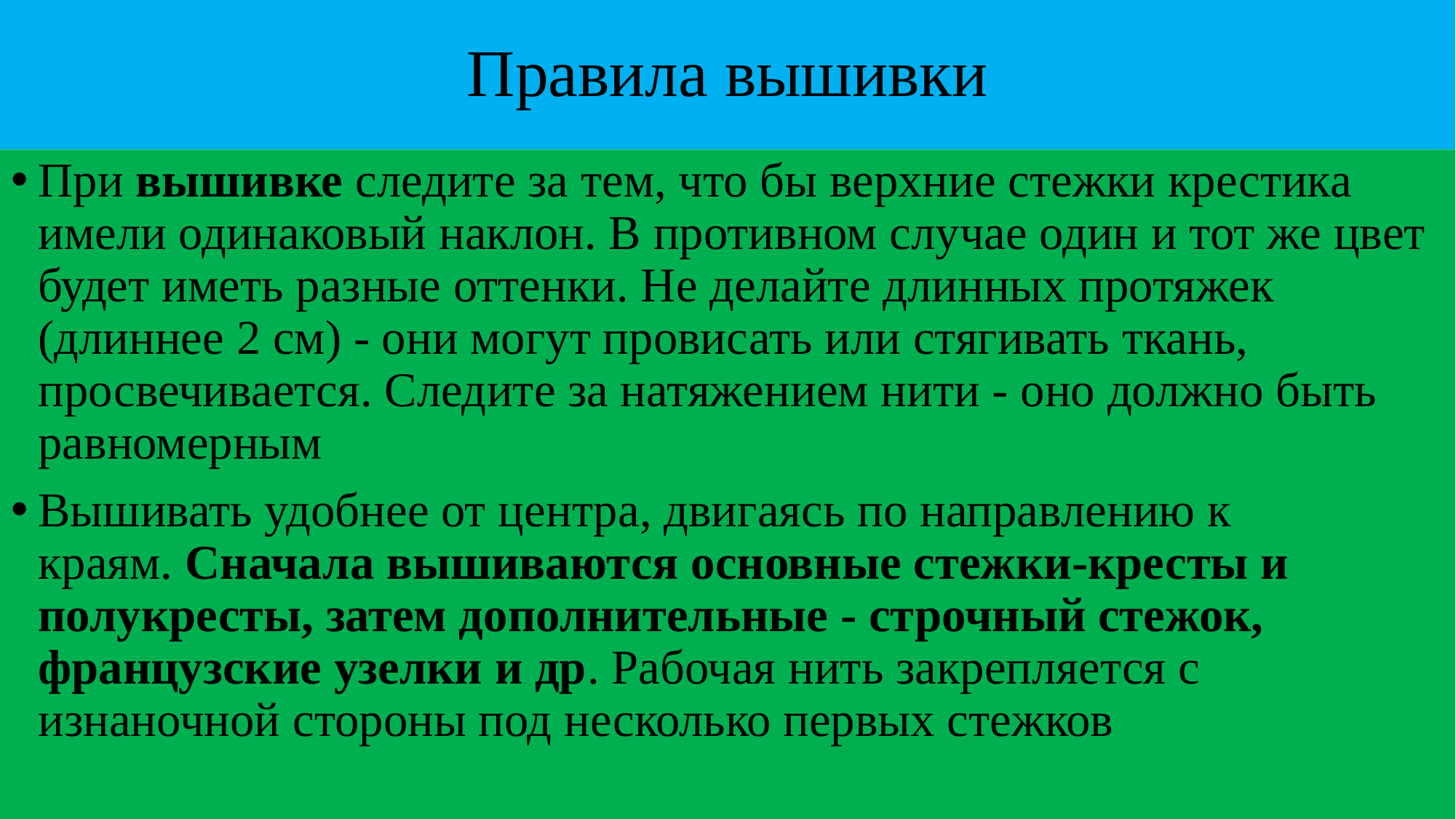

# Правила вышивки
При вышивке следите за тем, что бы верхние стежки крестика имели одинаковый наклон. В противном случае один и тот же цвет будет иметь разные оттенки. Не делайте длинных протяжек (длиннее 2 см) - они могут провисать или стягивать ткань, просвечивается. Следите за натяжением нити - оно должно быть равномерным
Вышивать удобнее от центра, двигаясь по направлению к краям. Сначала вышиваются основные стежки-кресты и полукресты, затем дополнительные - строчный стежок, французские узелки и др. Рабочая нить закрепляется с изнаночной стороны под несколько первых стежков